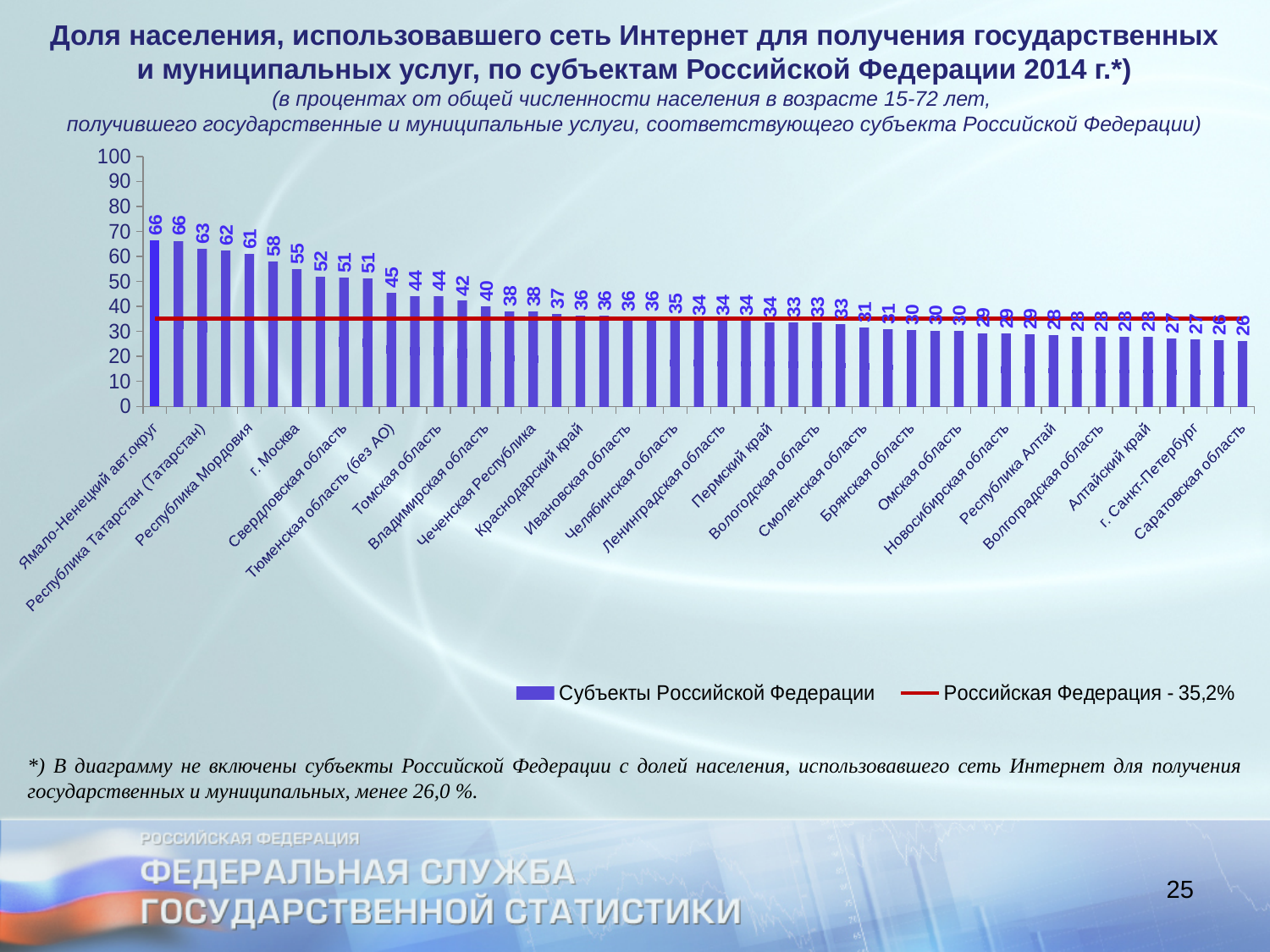

# Доля населения, использовавшего сеть Интернет для получения государственных и муниципальных услуг, по субъектам Российской Федерации 2014 г.*) (в процентах от общей численности населения в возрасте 15-72 лет, получившего государственные и муниципальные услуги, соответствующего субъекта Российской Федерации)

### Chart

| Category | Субъекты Российской Федерации | Российская Федеpация - 35,2% |
|---|---|---|
| Ямало-Ненецкий авт.округ | 66.3 | 35.2 |
| Приморский край | 66.1 | 35.2 |
| Республика Татарстан (Татарстан) | 63.0 | 35.2 |
| Ханты-Мансийский авт.округ | 62.3 | 35.2 |
| Республика Мордовия | 60.7 | 35.2 |
| Калининградская область | 57.7 | 35.2 |
| г. Москва | 54.9 | 35.2 |
| Чувашская Республика - Чувашия | 51.6 | 35.2 |
| Свердловская область | 51.2 | 35.2 |
| Архангельская область (без АО) | 51.0 | 35.2 |
| Тюменская область (без АО) | 45.2 | 35.2 |
| Псковская область | 43.9 | 35.2 |
| Томская область | 43.8 | 35.2 |
| Камчатский край | 42.1 | 35.2 |
| Владимирская область | 39.8 | 35.2 |
| Ярославская область | 37.8 | 35.2 |
| Чеченская Республика | 37.7 | 35.2 |
| Хабаровский край | 36.9 | 35.2 |
| Краснодарский край | 36.2 | 35.2 |
| Тверская область | 36.0 | 35.2 |
| Ивановская область | 35.9 | 35.2 |
| Красноярский край | 35.8 | 35.2 |
| Челябинская область | 34.7 | 35.2 |
| Нижегородская область | 34.2 | 35.2 |
| Ленинградская область | 34.1 | 35.2 |
| Калужская область | 34.0 | 35.2 |
| Пермский край | 33.6 | 35.2 |
| Республика Карелия | 33.4 | 35.2 |
| Вологодская область | 33.4 | 35.2 |
| Иркутская область | 32.7 | 35.2 |
| Смоленская область | 31.4 | 35.2 |
| Забайкальский край | 30.8 | 35.2 |
| Брянская область | 30.3 | 35.2 |
| Самарская область | 30.2 | 35.2 |
| Омская область | 30.1 | 35.2 |
| Курганская область | 29.2 | 35.2 |
| Новосибирская область | 28.9 | 35.2 |
| Сахалинская область | 28.6 | 35.2 |
| Республика Алтай | 28.4 | 35.2 |
| Московская область | 27.8 | 35.2 |
| Волгоградская область | 27.6 | 35.2 |
| Республика Башкортостан | 27.6 | 35.2 |
| Алтайский край | 27.6 | 35.2 |
| Амурская область | 27.1 | 35.2 |
| г. Санкт-Петербург | 26.8 | 35.2 |
| Республика Тыва | 26.4 | 35.2 |
| Саратовская область | 25.9 | 35.2 |
*) В диаграмму не включены субъекты Российской Федерации с долей населения, использовавшего сеть Интернет для получения государственных и муниципальных, менее 26,0 %.
25